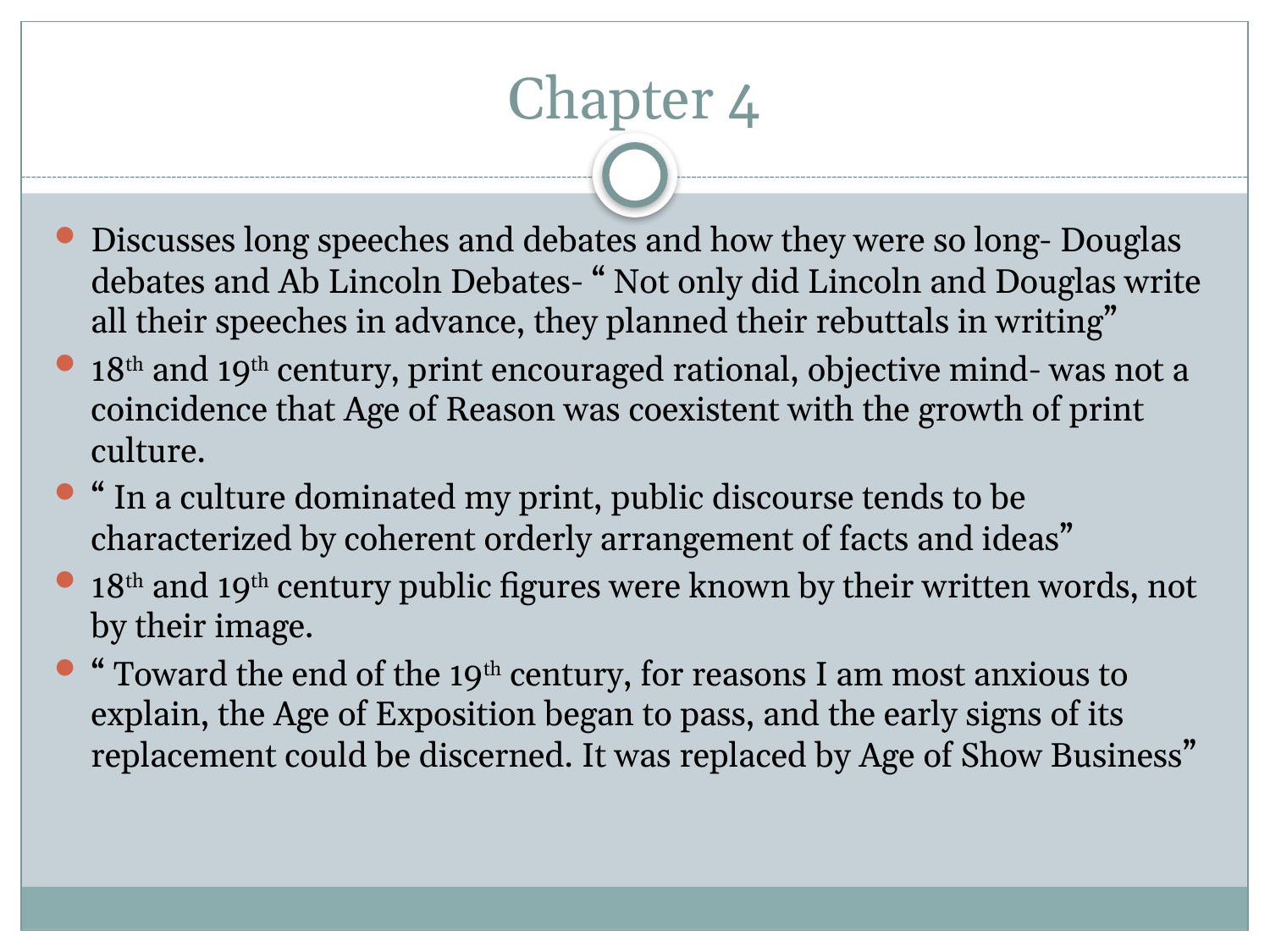

# Chapter 4
Discusses long speeches and debates and how they were so long- Douglas debates and Ab Lincoln Debates- “ Not only did Lincoln and Douglas write all their speeches in advance, they planned their rebuttals in writing”
18th and 19th century, print encouraged rational, objective mind- was not a coincidence that Age of Reason was coexistent with the growth of print culture.
“ In a culture dominated my print, public discourse tends to be characterized by coherent orderly arrangement of facts and ideas”
18th and 19th century public figures were known by their written words, not by their image.
“ Toward the end of the 19th century, for reasons I am most anxious to explain, the Age of Exposition began to pass, and the early signs of its replacement could be discerned. It was replaced by Age of Show Business”